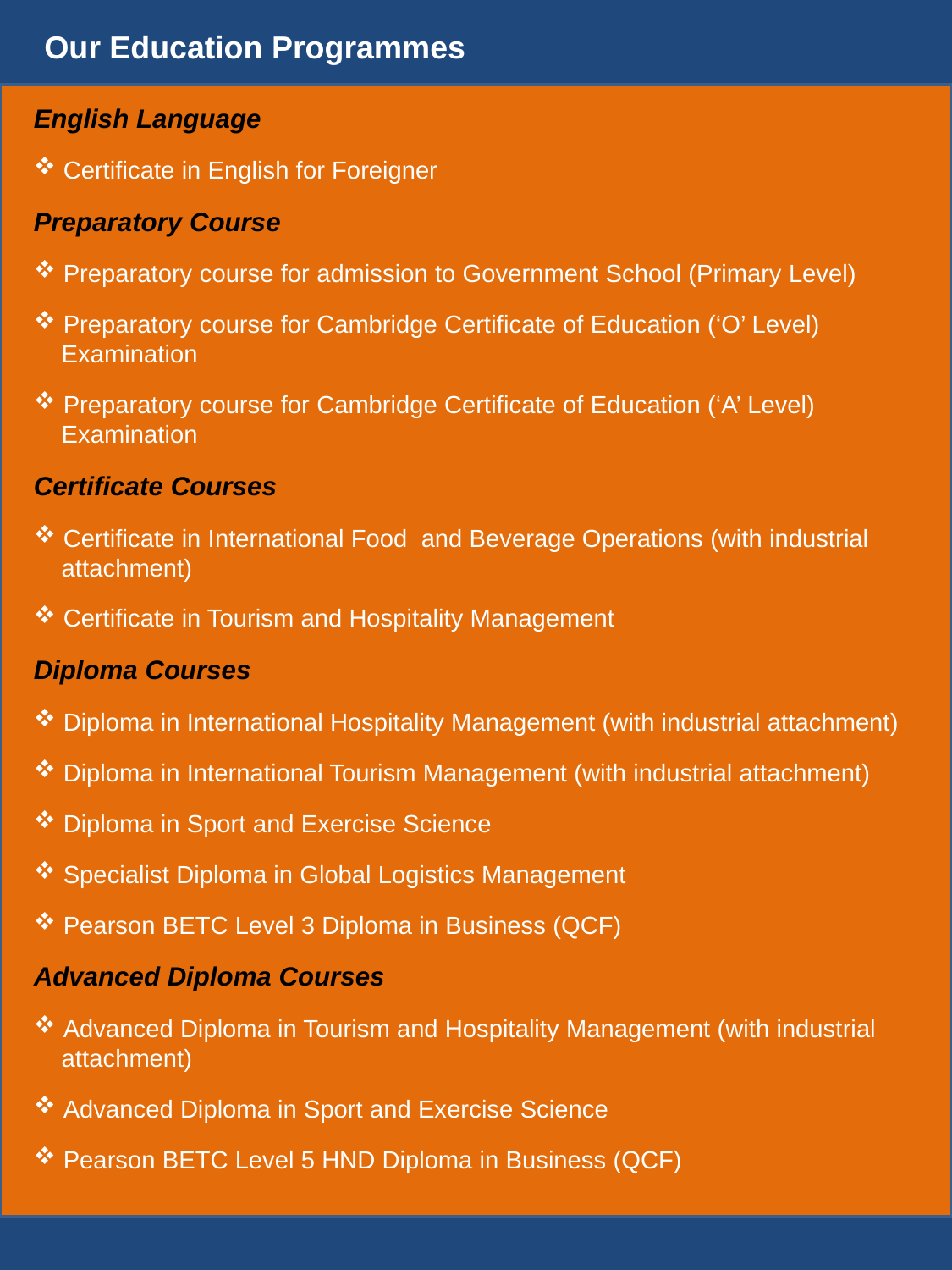

Our Education Programmes

English Language

 Certificate in English for Foreigner

Preparatory Course

 Preparatory course for admission to Government School (Primary Level)

 Preparatory course for Cambridge Certificate of Education (‘O’ Level)
    Examination

 Preparatory course for Cambridge Certificate of Education (‘A’ Level)
    Examination

Certificate Courses

 Certificate in International Food  and Beverage Operations (with industrial
    attachment)

 Certificate in Tourism and Hospitality Management

Diploma Courses

 Diploma in International Hospitality Management (with industrial attachment)

 Diploma in International Tourism Management (with industrial attachment)

 Diploma in Sport and Exercise Science

 Specialist Diploma in Global Logistics Management

 Pearson BETC Level 3 Diploma in Business (QCF)

Advanced Diploma Courses

 Advanced Diploma in Tourism and Hospitality Management (with industrial
    attachment)

 Advanced Diploma in Sport and Exercise Science

 Pearson BETC Level 5 HND Diploma in Business (QCF)